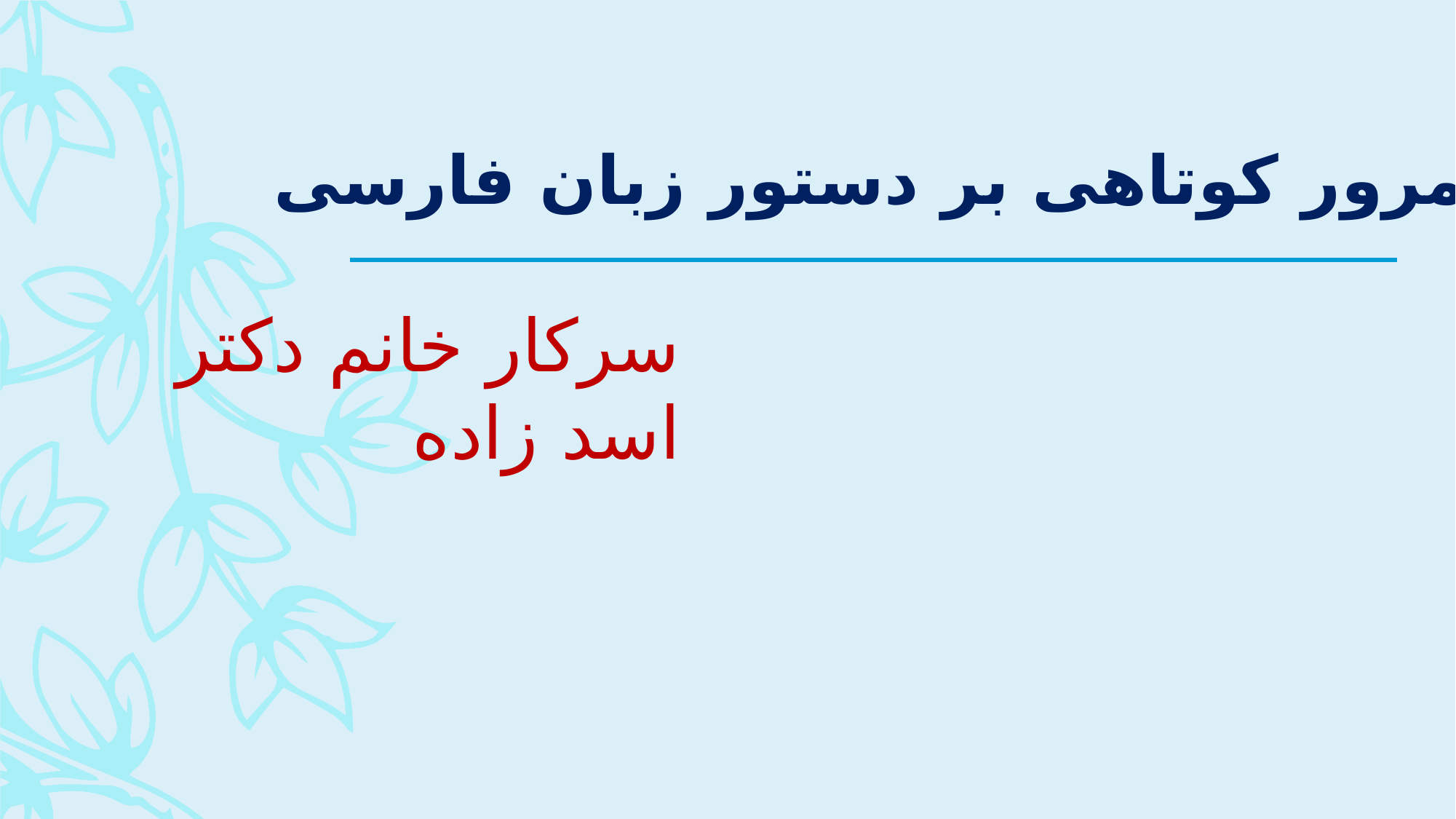

# مرور کوتاهی بر دستور زبان فارسی
سرکار خانم دکتر اسد زاده